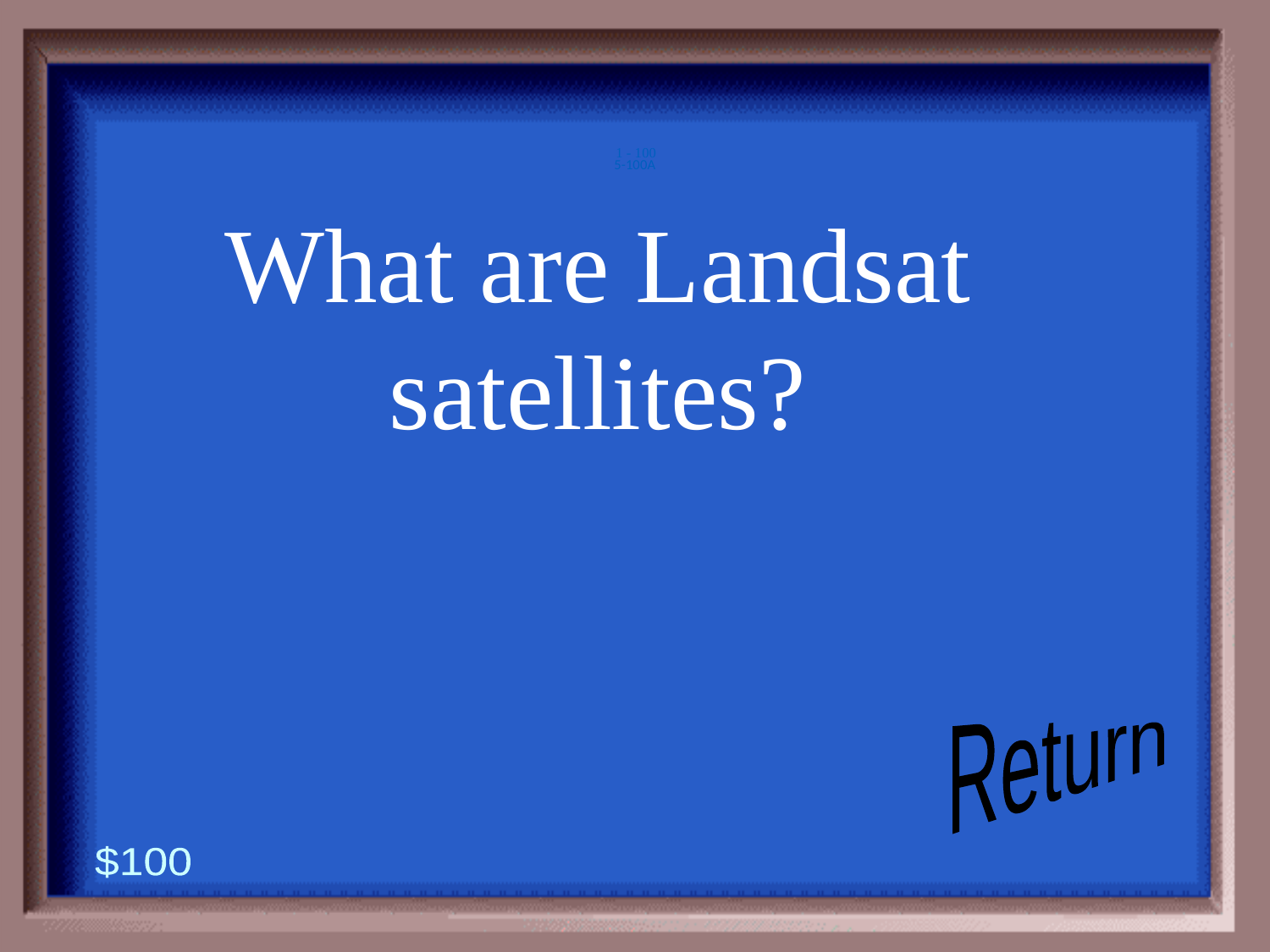

5-100A
1 - 100
What are Landsat satellites?
Return
$100